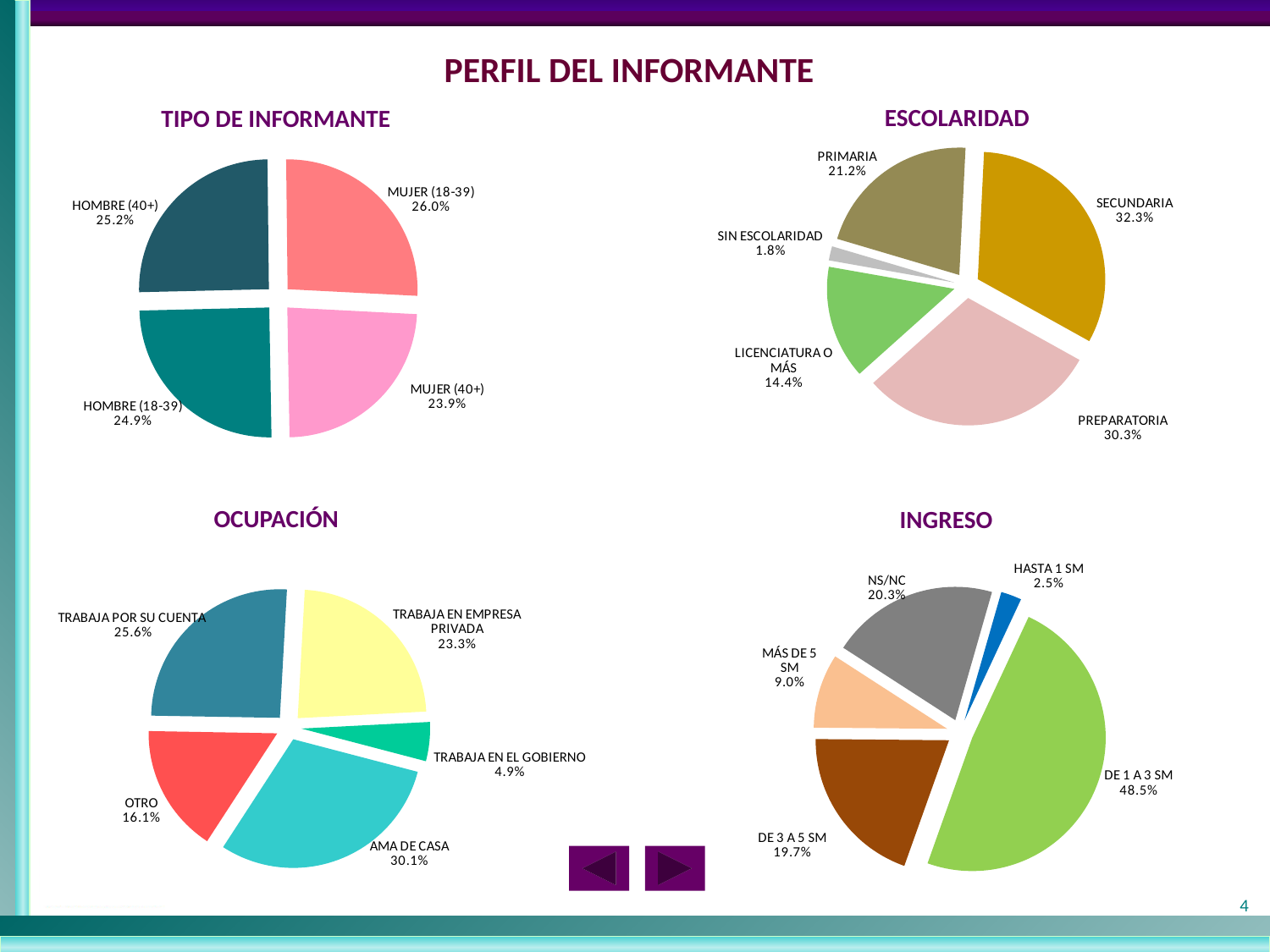

PERFIL DEL INFORMANTE
ESCOLARIDAD
TIPO DE INFORMANTE

### Chart

| Category | Ventas |
|---|---|
| HOMBRE (18-39) | 0.249 |
| HOMBRE (40+) | 0.252 |
| MUJER (18-39) | 0.26 |
| MUJER (40+) | 0.239 |

### Chart

| Category | Ventas |
|---|---|
| SIN ESCOLARIDAD | 0.018 |
| PRIMARIA | 0.212 |
| SECUNDARIA | 0.323 |
| PREPARATORIA | 0.303 |
| LICENCIATURA O MÁS | 0.144 |

### Chart

| Category | Columna1 |
|---|---|
| TRABAJA POR SU CUENTA  | 0.256 |
| TRABAJA EN EMPRESA PRIVADA | 0.233 |
| TRABAJA EN EL GOBIERNO | 0.049 |
| AMA DE CASA | 0.301 |
| OTRO | 0.161 |
OCUPACIÓN
INGRESO

### Chart

| Category | Columna1 |
|---|---|
| HASTA 1 SM | 0.025 |
| DE 1 A 3 SM | 0.485 |
| DE 3 A 5 SM | 0.197 |
| MÁS DE 5 SM | 0.09 |
| NS/NC | 0.203 |

4